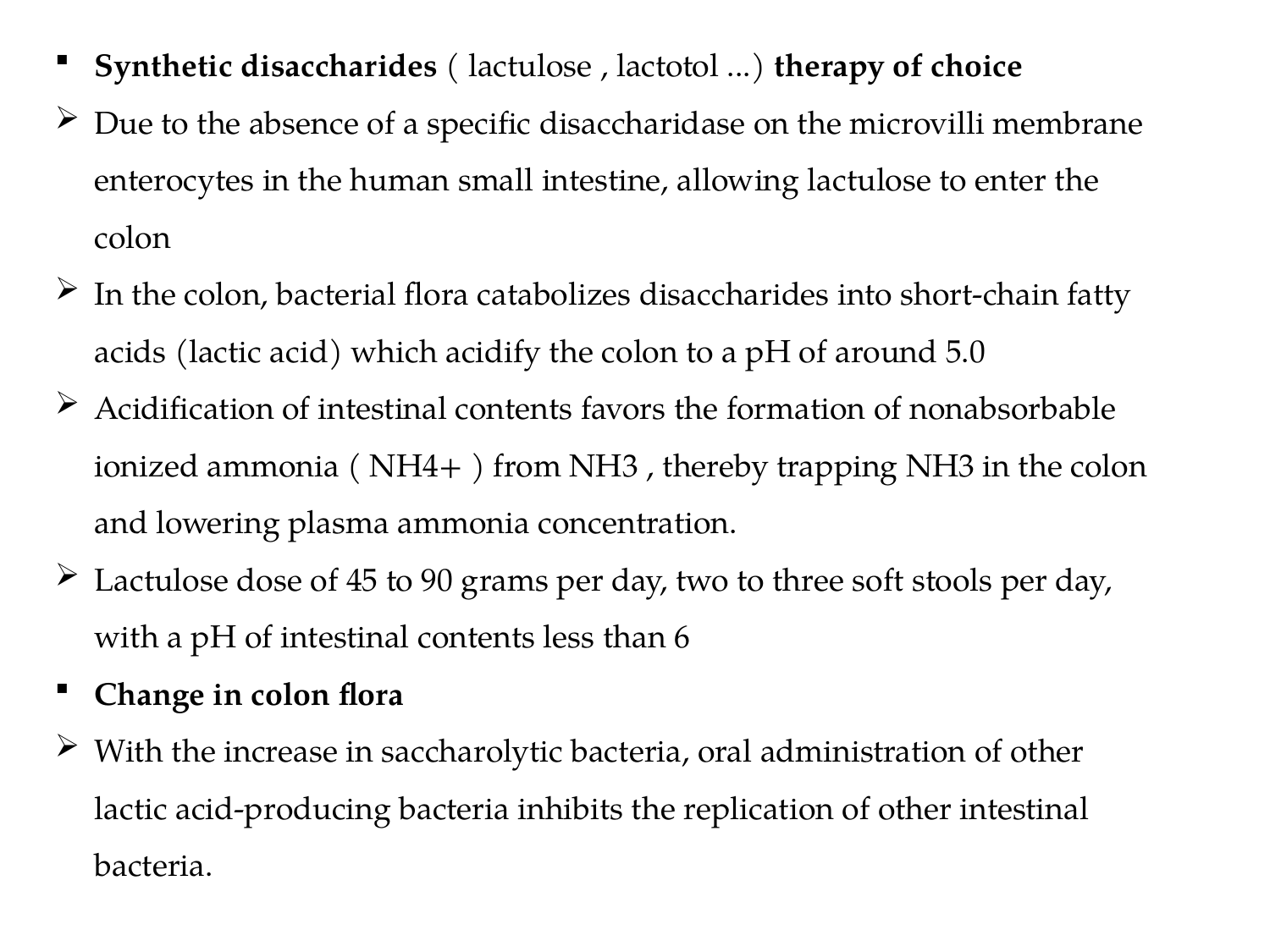

Synthetic disaccharides ( lactulose , lactotol ...) therapy of choice
Due to the absence of a specific disaccharidase on the microvilli membrane enterocytes in the human small intestine, allowing lactulose to enter the colon
In the colon, bacterial flora catabolizes disaccharides into short-chain fatty acids (lactic acid) which acidify the colon to a pH of around 5.0
Acidification of intestinal contents favors the formation of nonabsorbable ionized ammonia ( NH4+ ) from NH3 , thereby trapping NH3 in the colon and lowering plasma ammonia concentration.
Lactulose dose of 45 to 90 grams per day, two to three soft stools per day, with a pH of intestinal contents less than 6
Change in colon flora
With the increase in saccharolytic bacteria, oral administration of other lactic acid-producing bacteria inhibits the replication of other intestinal bacteria.